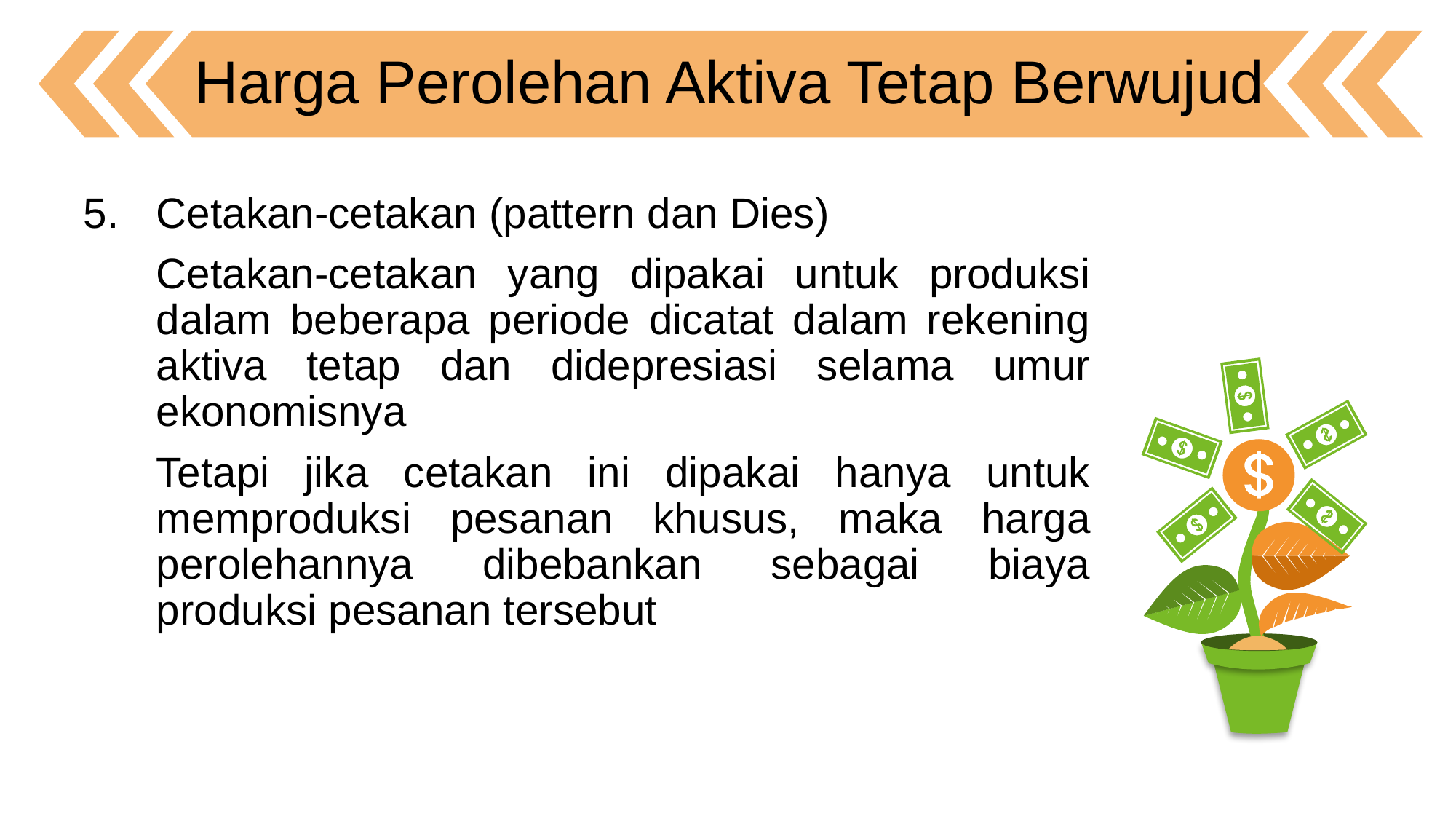

Harga Perolehan Aktiva Tetap Berwujud
Cetakan-cetakan (pattern dan Dies)
	Cetakan-cetakan yang dipakai untuk produksi dalam beberapa periode dicatat dalam rekening aktiva tetap dan didepresiasi selama umur ekonomisnya
	Tetapi jika cetakan ini dipakai hanya untuk memproduksi pesanan khusus, maka harga perolehannya dibebankan sebagai biaya produksi pesanan tersebut